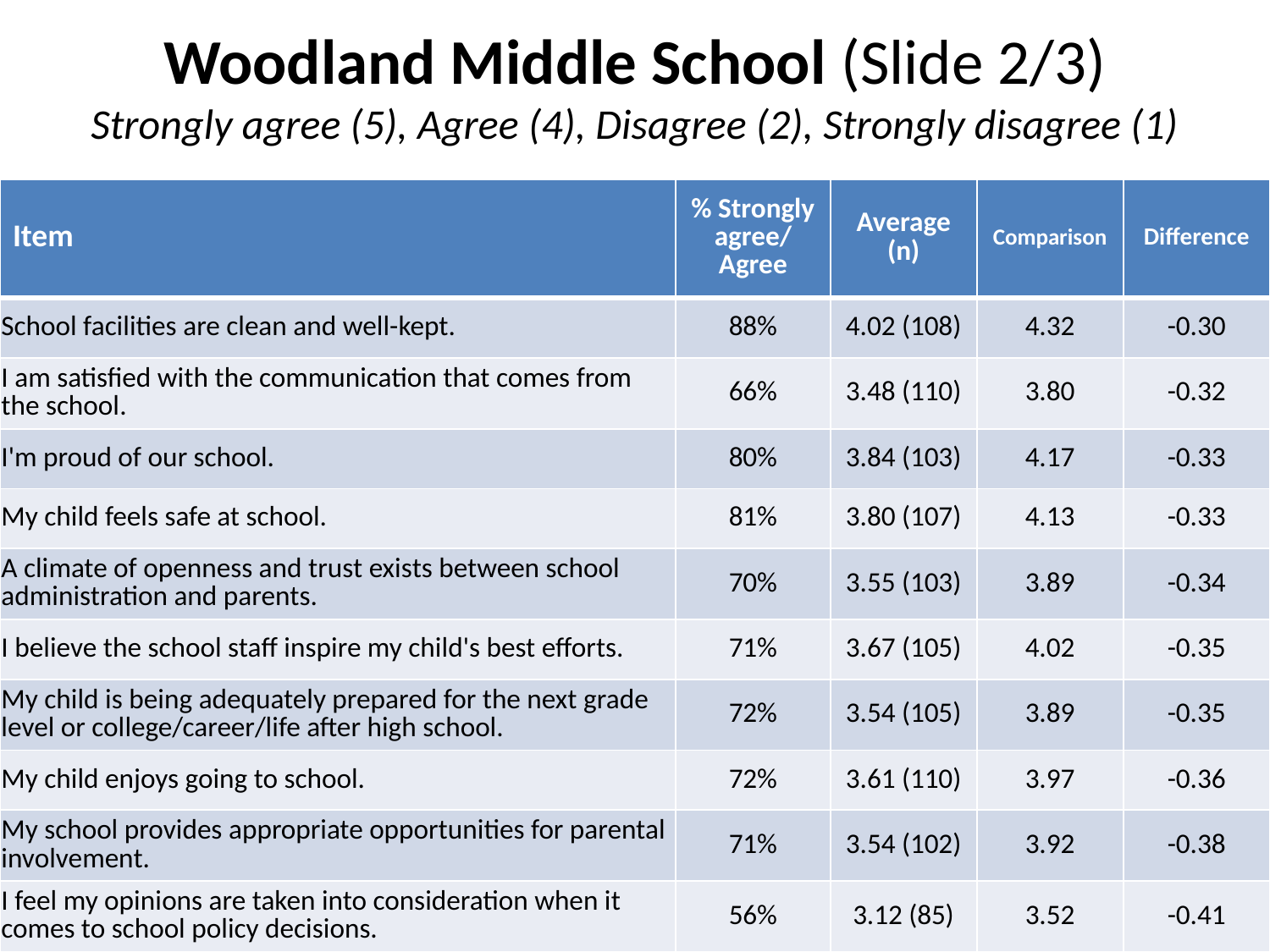

# Woodland Middle School (Slide 2/3) Strongly agree (5), Agree (4), Disagree (2), Strongly disagree (1)
| Item | % Strongly agree/ Agree | Average (n) | Comparison | Difference |
| --- | --- | --- | --- | --- |
| School facilities are clean and well-kept. | 88% | 4.02 (108) | 4.32 | -0.30 |
| I am satisfied with the communication that comes from the school. | 66% | 3.48 (110) | 3.80 | -0.32 |
| I'm proud of our school. | 80% | 3.84 (103) | 4.17 | -0.33 |
| My child feels safe at school. | 81% | 3.80 (107) | 4.13 | -0.33 |
| A climate of openness and trust exists between school administration and parents. | 70% | 3.55 (103) | 3.89 | -0.34 |
| I believe the school staff inspire my child's best efforts. | 71% | 3.67 (105) | 4.02 | -0.35 |
| My child is being adequately prepared for the next grade level or college/career/life after high school. | 72% | 3.54 (105) | 3.89 | -0.35 |
| My child enjoys going to school. | 72% | 3.61 (110) | 3.97 | -0.36 |
| My school provides appropriate opportunities for parental involvement. | 71% | 3.54 (102) | 3.92 | -0.38 |
| I feel my opinions are taken into consideration when it comes to school policy decisions. | 56% | 3.12 (85) | 3.52 | -0.41 |